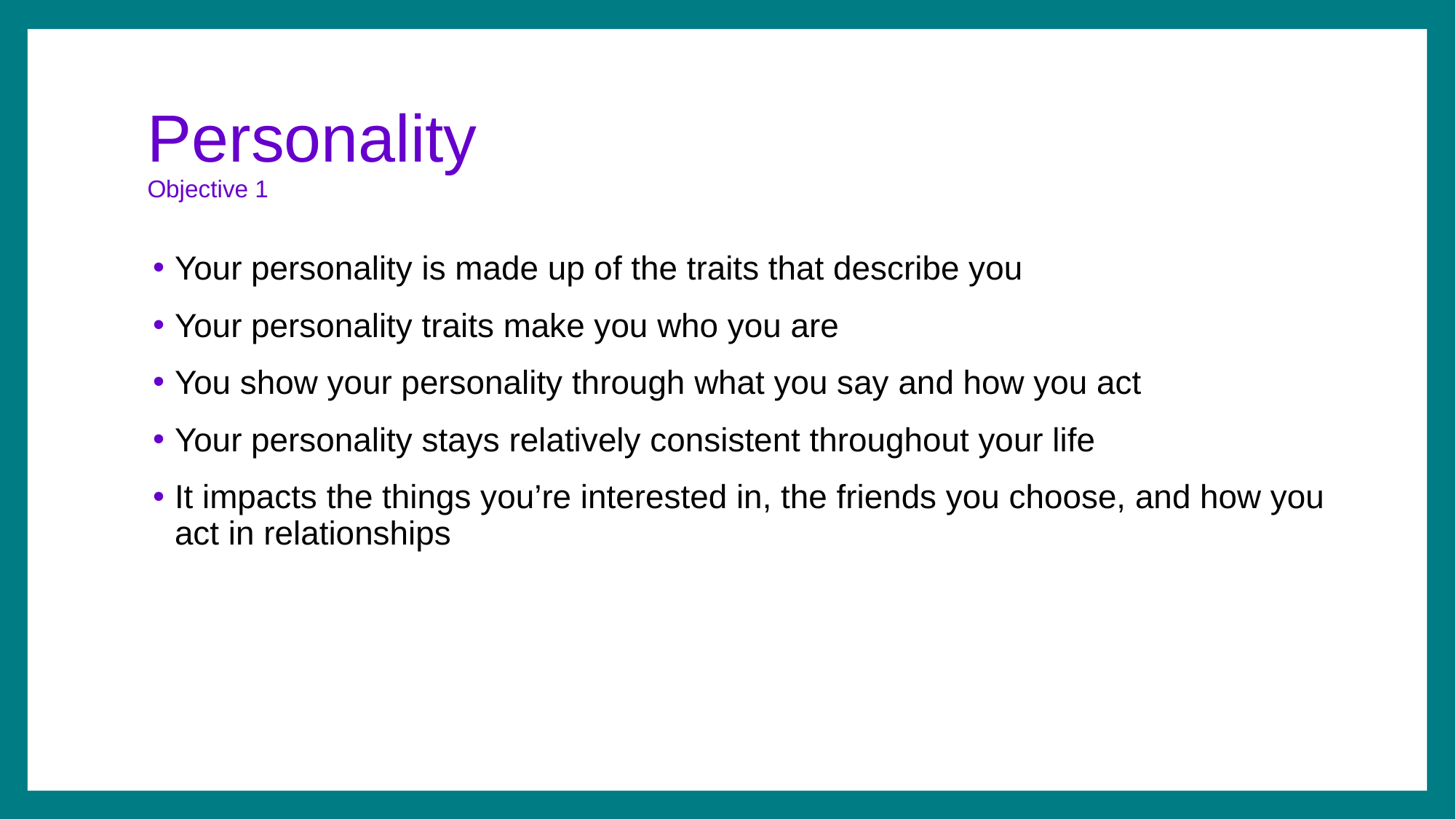

# Personality Objective 1
Your personality is made up of the traits that describe you
Your personality traits make you who you are
You show your personality through what you say and how you act
Your personality stays relatively consistent throughout your life
It impacts the things you’re interested in, the friends you choose, and how you act in relationships